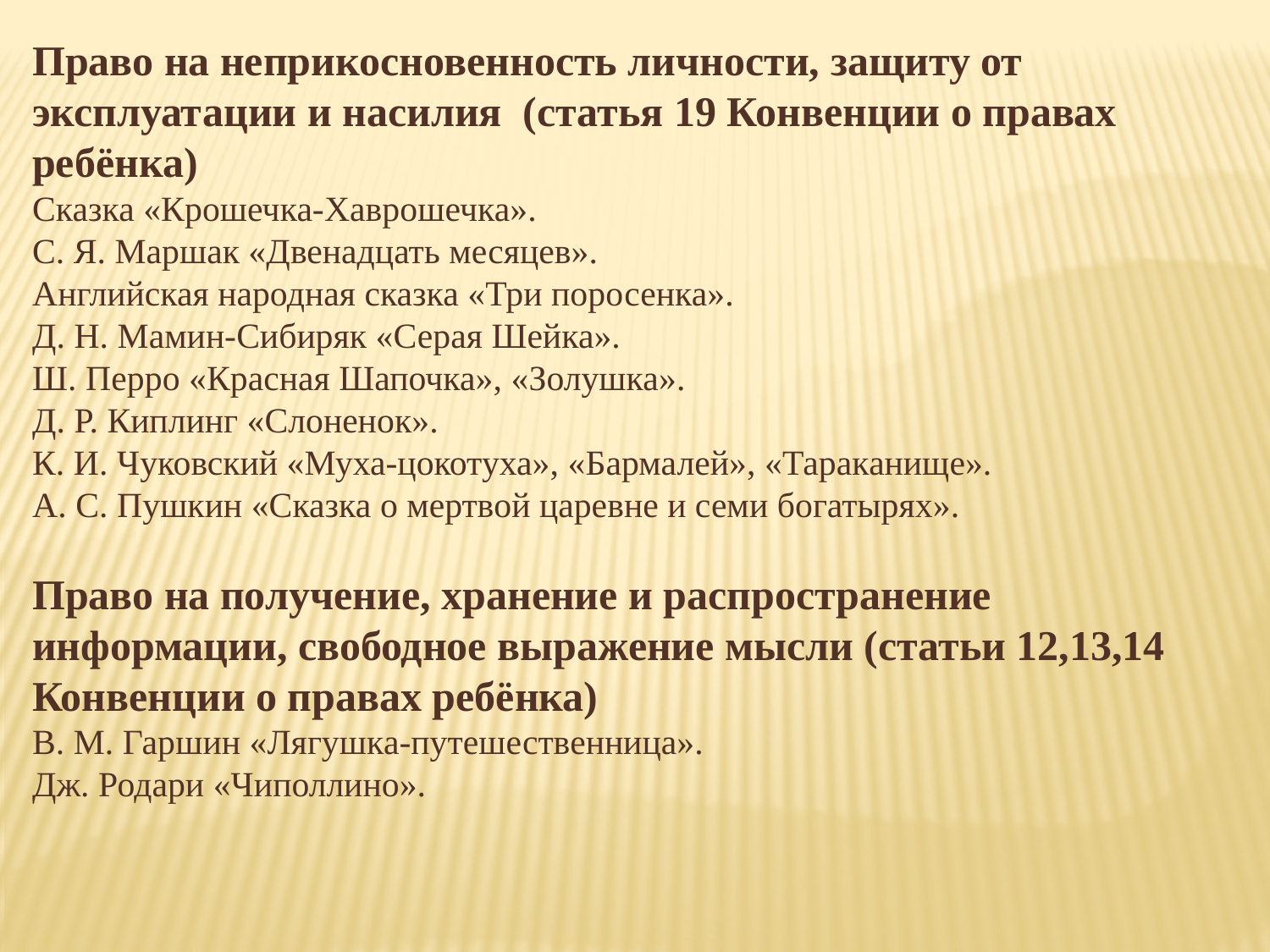

Право на неприкосновенность личности, защиту от эксплуатации и насилия  (статья 19 Конвенции о правах ребёнка)
Сказка «Крошечка-Хаврошечка».
С. Я. Маршак «Двенадцать месяцев».
Английская народная сказка «Три поросенка».
Д. Н. Мамин-Сибиряк «Серая Шейка».
Ш. Перро «Красная Шапочка», «Золушка».
Д. Р. Киплинг «Слоненок».
К. И. Чуковский «Муха-цокотуха», «Бармалей», «Тараканище».
А. С. Пушкин «Сказка о мертвой царевне и семи богатырях».

Право на получение, хранение и распространение информации, свободное выражение мысли (статьи 12,13,14 Конвенции о правах ребёнка)
В. М. Гаршин «Лягушка-путешественница».
Дж. Родари «Чиполлино».